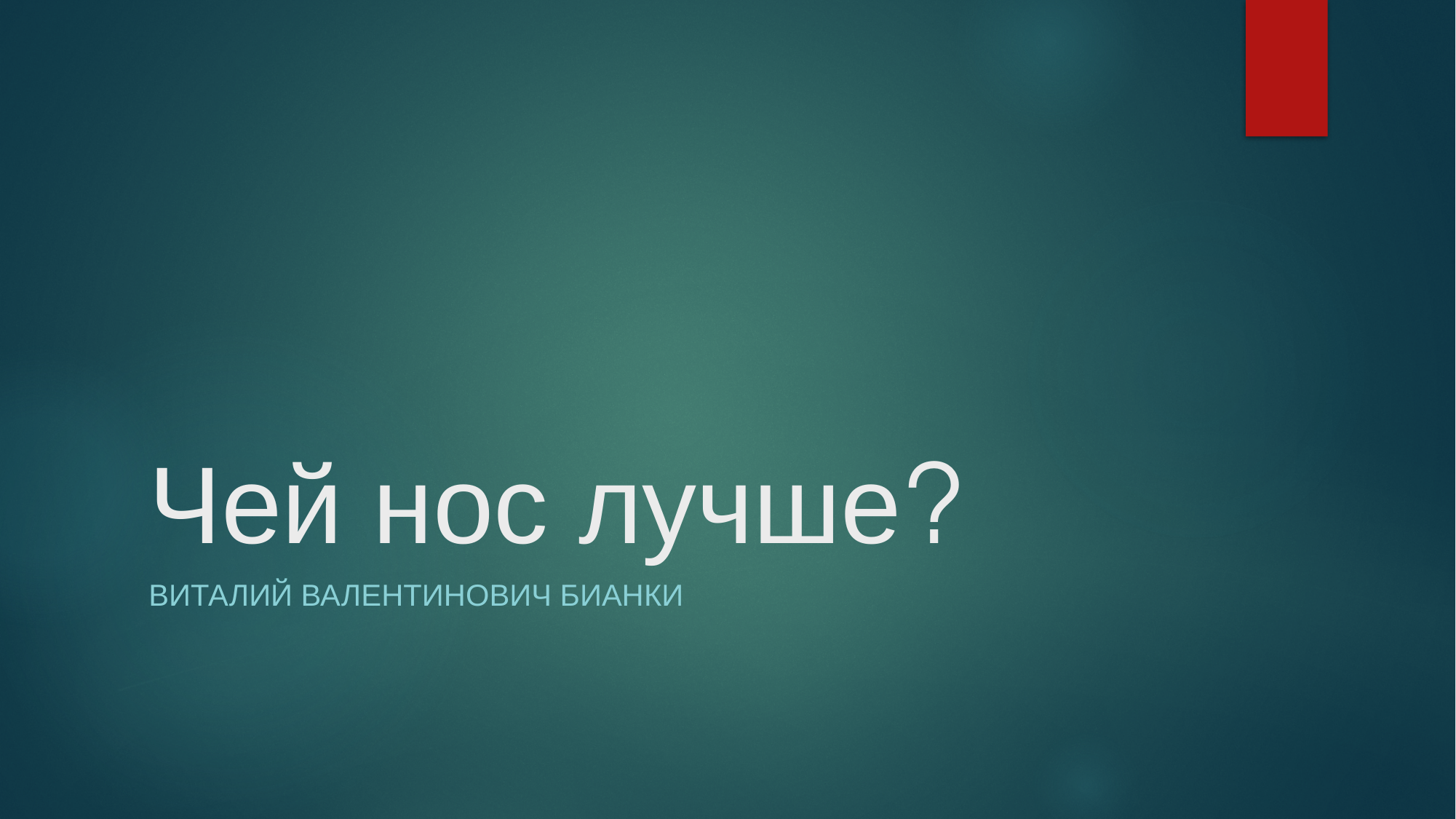

# Чей нос лучше?
Виталий Валентинович Бианки